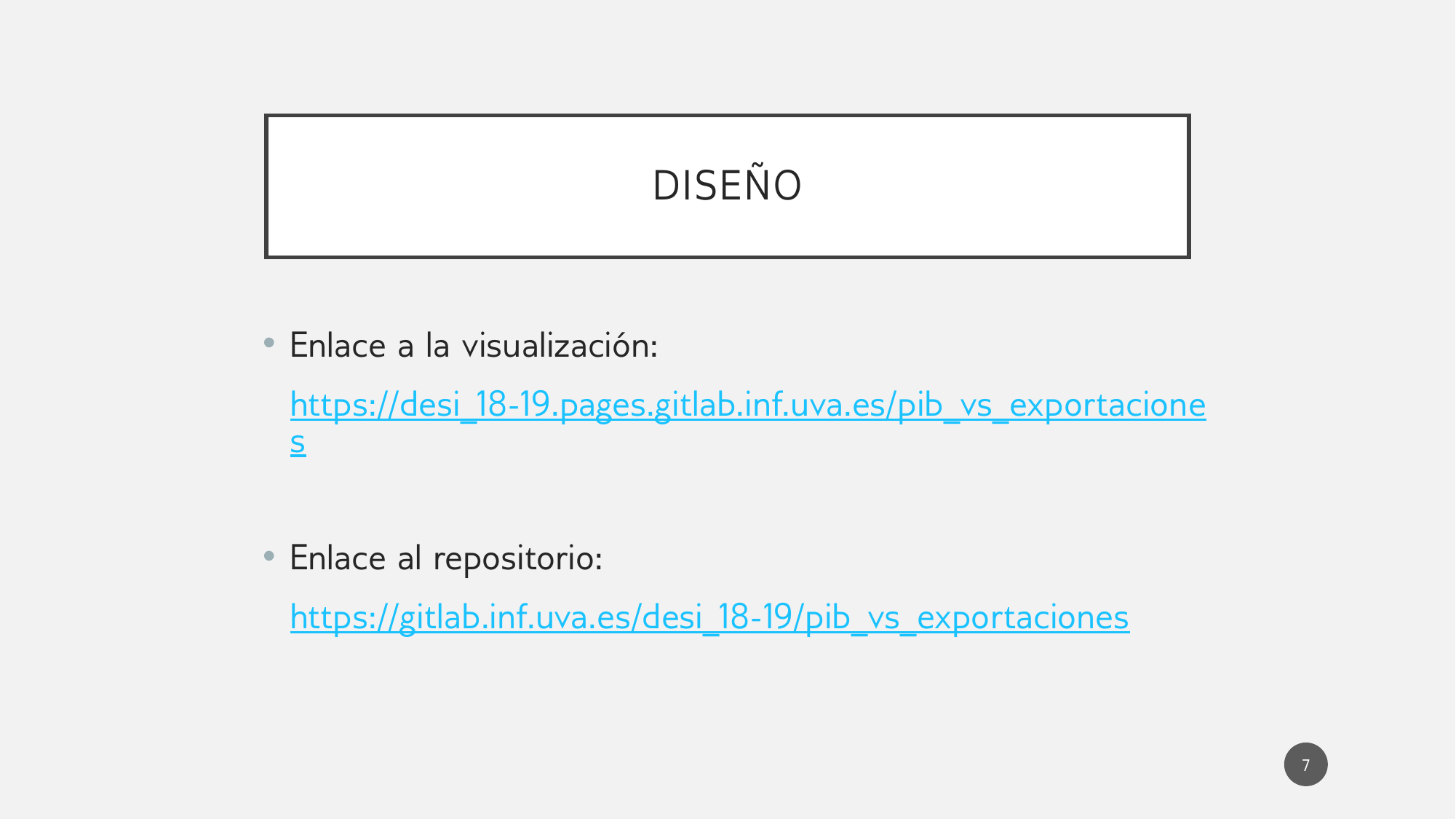

# DISEÑO
Enlace a la visualización:
https://desi_18-19.pages.gitlab.inf.uva.es/pib_vs_exportaciones

Enlace al repositorio:
https://gitlab.inf.uva.es/desi_18-19/pib_vs_exportaciones

7